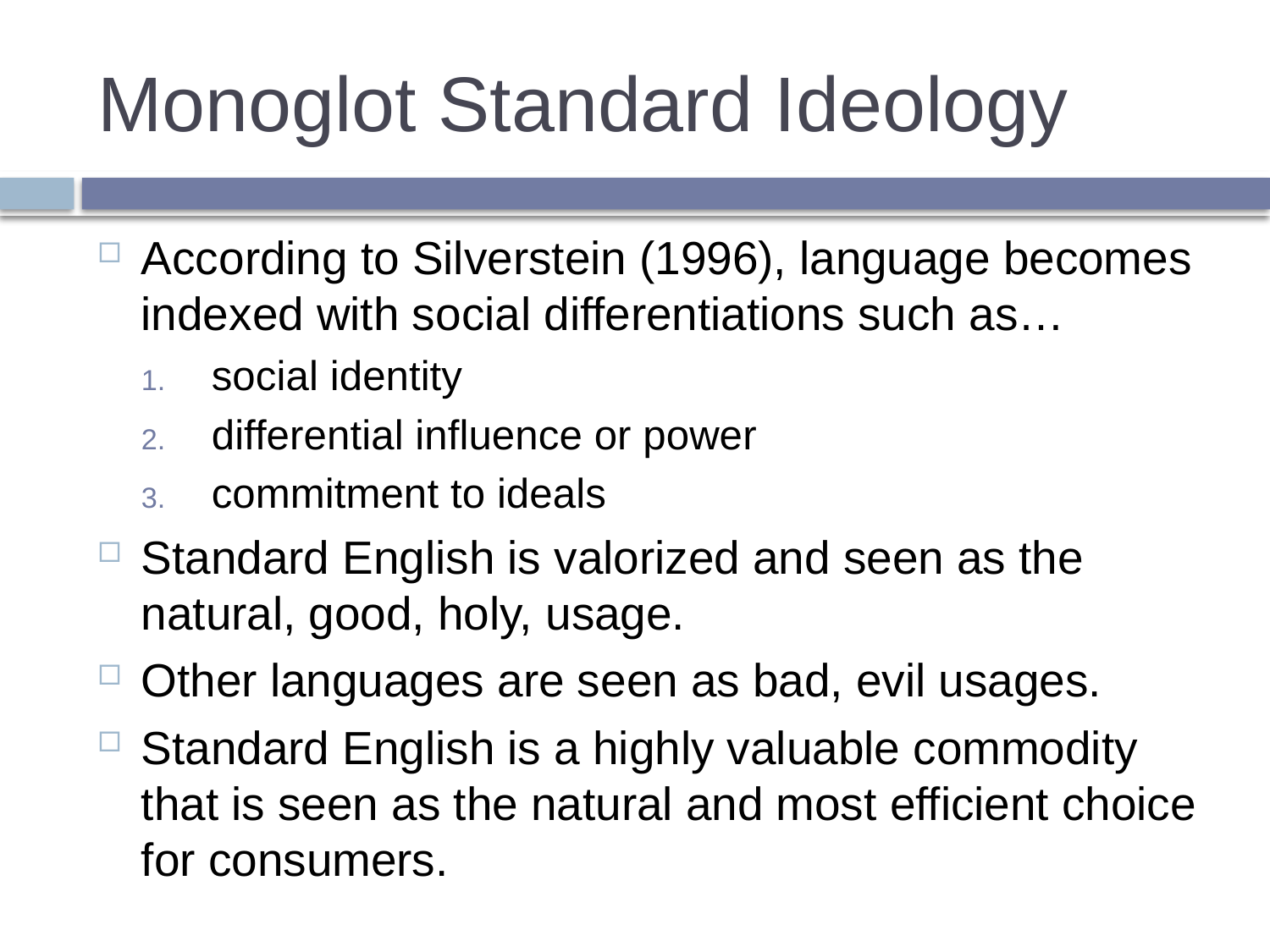

# Monoglot Standard Ideology
According to Silverstein (1996), language becomes indexed with social differentiations such as…
social identity
differential influence or power
commitment to ideals
Standard English is valorized and seen as the natural, good, holy, usage.
Other languages are seen as bad, evil usages.
Standard English is a highly valuable commodity that is seen as the natural and most efficient choice for consumers.